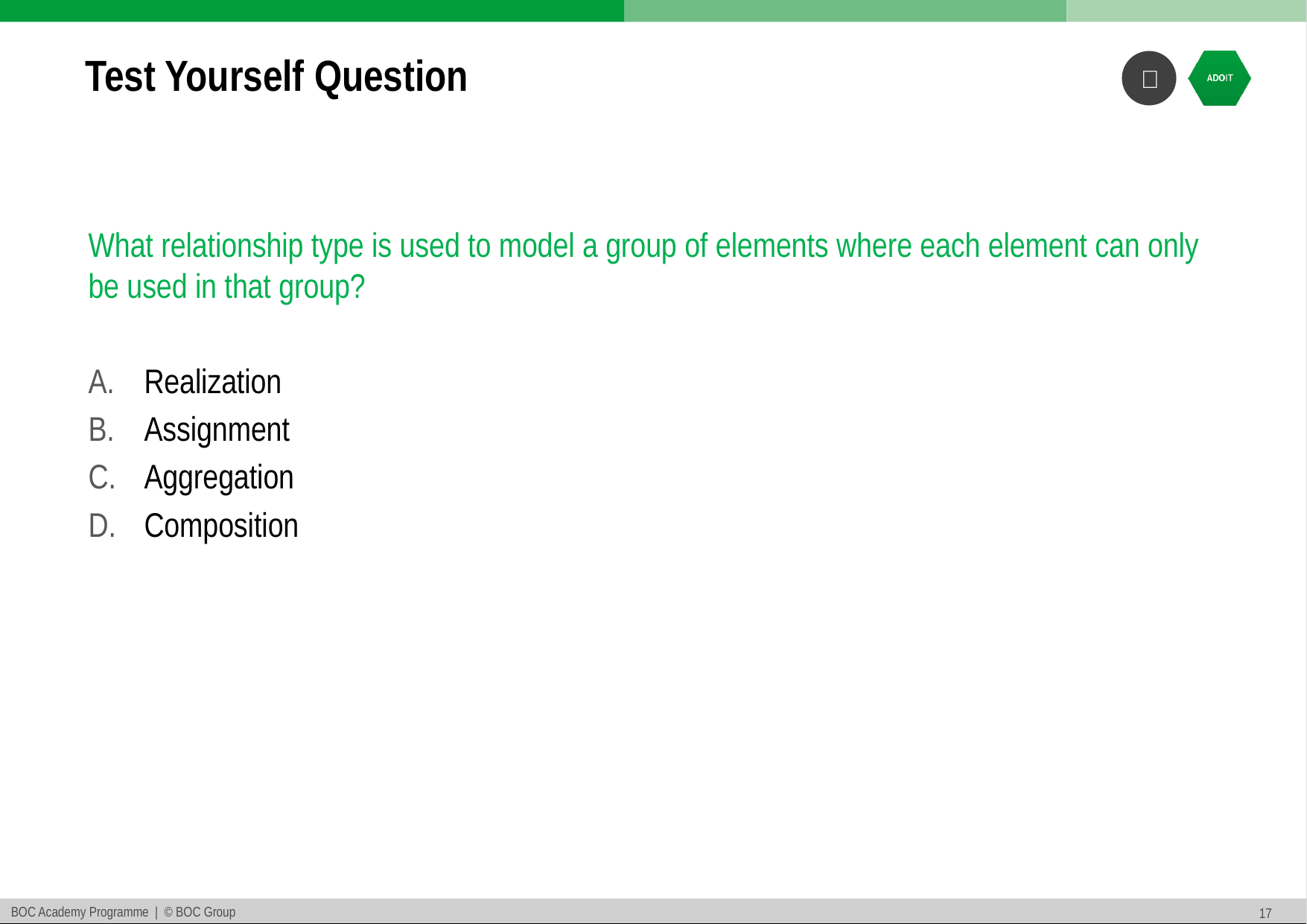

# Test Yourself Question

What relationship type is used to model a group of elements where each element can only be used in that group?

Realization
Assignment
Aggregation
Composition